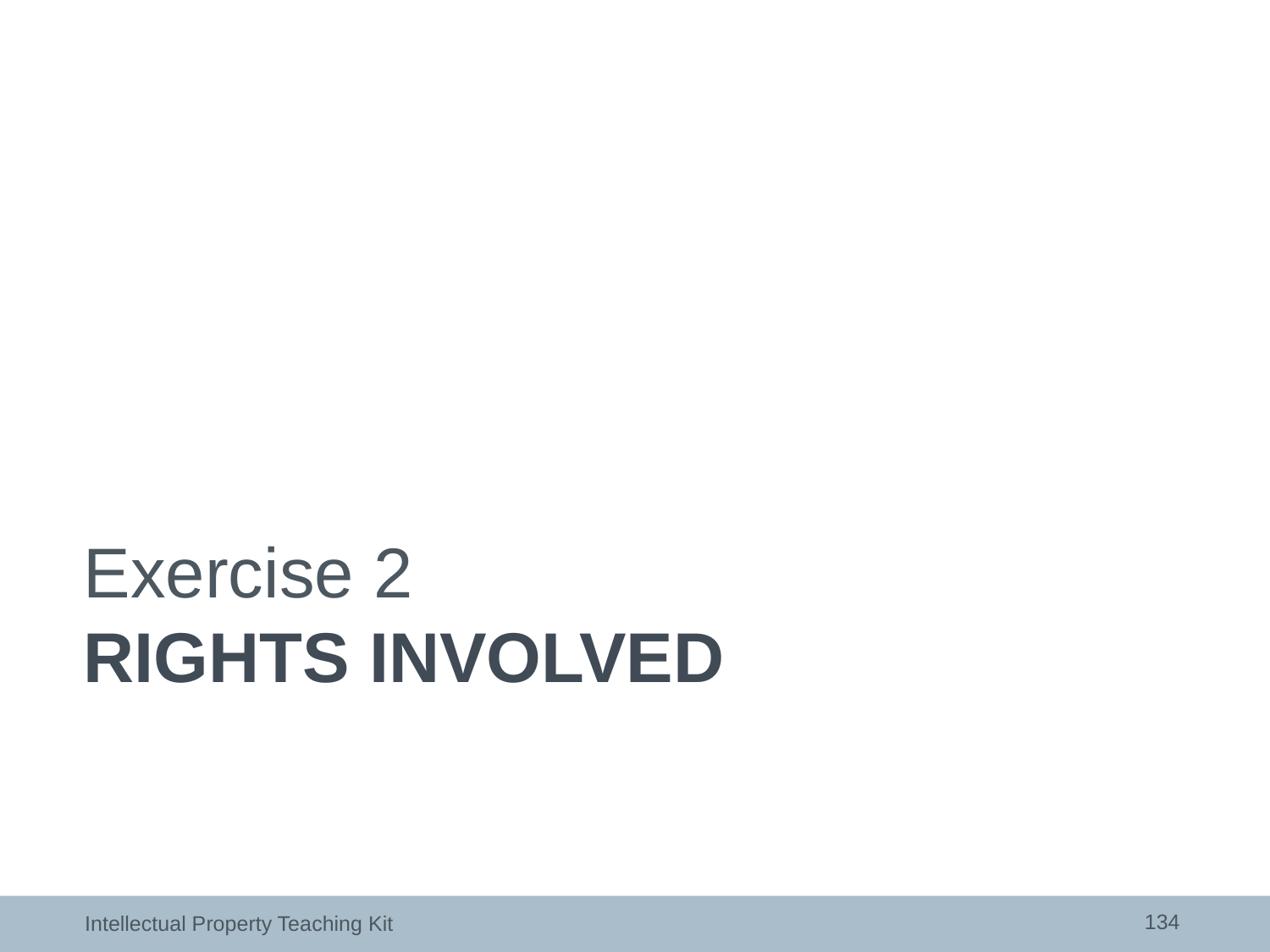

Exercise 2
# rights involved
134
Intellectual Property Teaching Kit